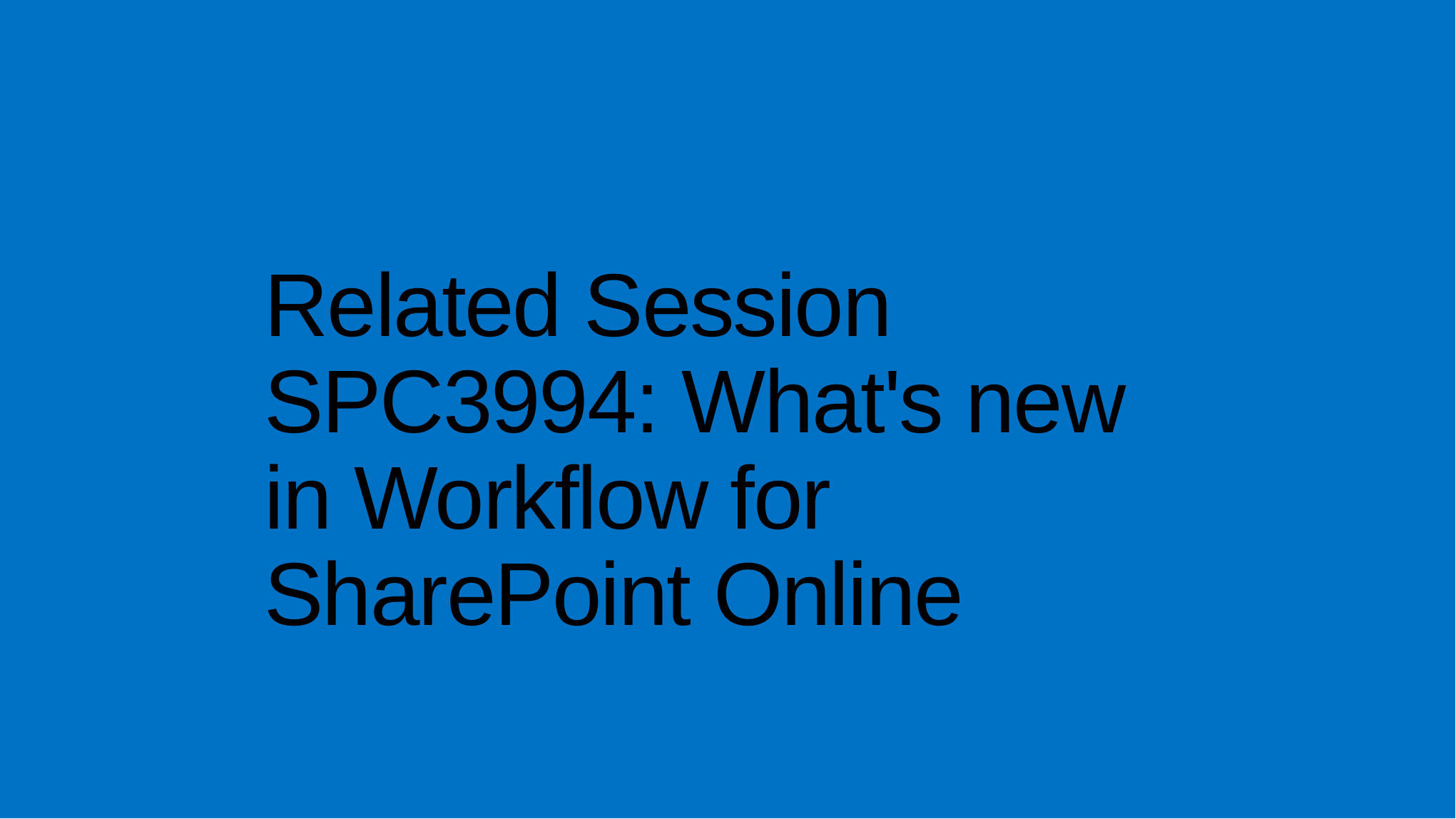

# Related Session SPC3994: What's new in Workflow for SharePoint Online